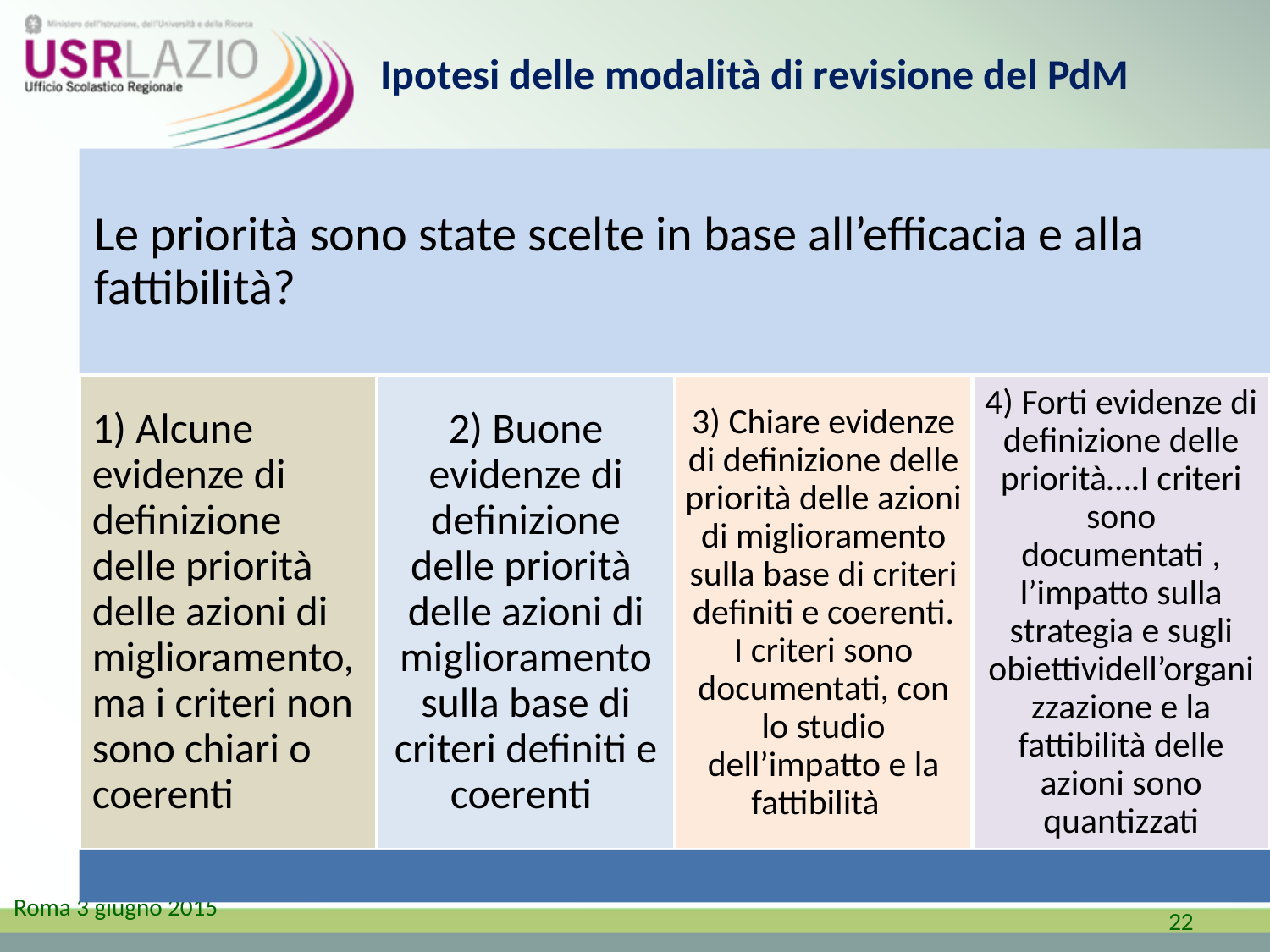

# Ipotesi delle modalità di revisione del PdM
Le priorità sono state scelte in base all’efficacia e alla fattibilità?
1) Alcune evidenze di definizione delle priorità  delle azioni di miglioramento, ma i criteri non sono chiari o coerenti
2) Buone evidenze di definizione delle priorità  delle azioni di miglioramento sulla base di criteri definiti e coerenti
3) Chiare evidenze di definizione delle priorità delle azioni di miglioramento sulla base di criteri definiti e coerenti. I criteri sono documentati, con lo studio dell’impatto e la fattibilità
4) Forti evidenze di definizione delle priorità….I criteri sono documentati , l’impatto sulla strategia e sugli obiettividell’organizzazione e la fattibilità delle azioni sono quantizzati

22
Roma 3 giugno 2015